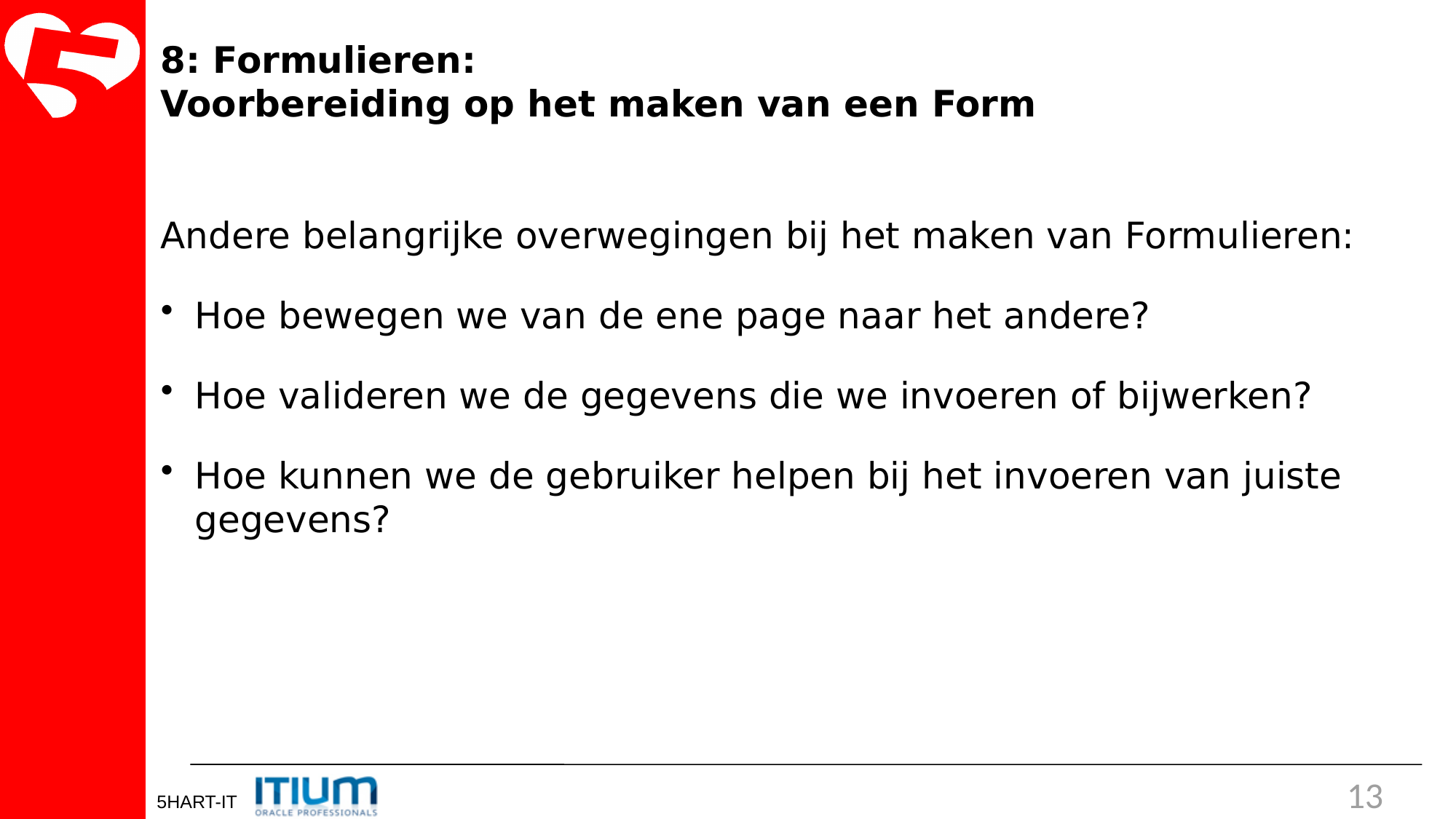

8: Formulieren:
Voorbereiding op het maken van een Form
Andere belangrijke overwegingen bij het maken van Formulieren:
Hoe bewegen we van de ene page naar het andere?
Hoe valideren we de gegevens die we invoeren of bijwerken?
Hoe kunnen we de gebruiker helpen bij het invoeren van juiste gegevens?
137